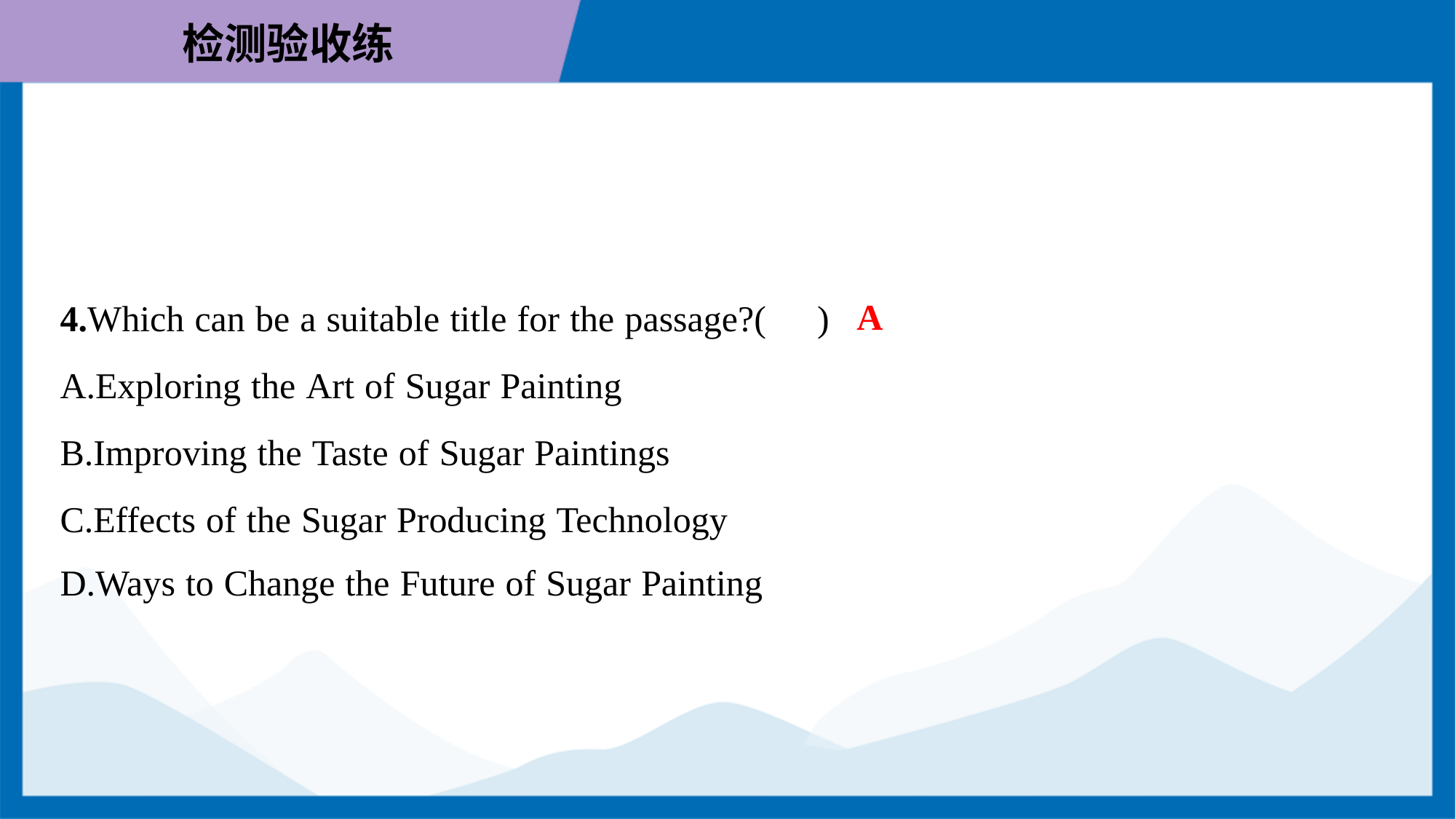

A
4.Which can be a suitable title for the passage?(     )
A.Exploring the Art of Sugar Painting
B.Improving the Taste of Sugar Paintings
C.Effects of the Sugar Producing Technology
D.Ways to Change the Future of Sugar Painting